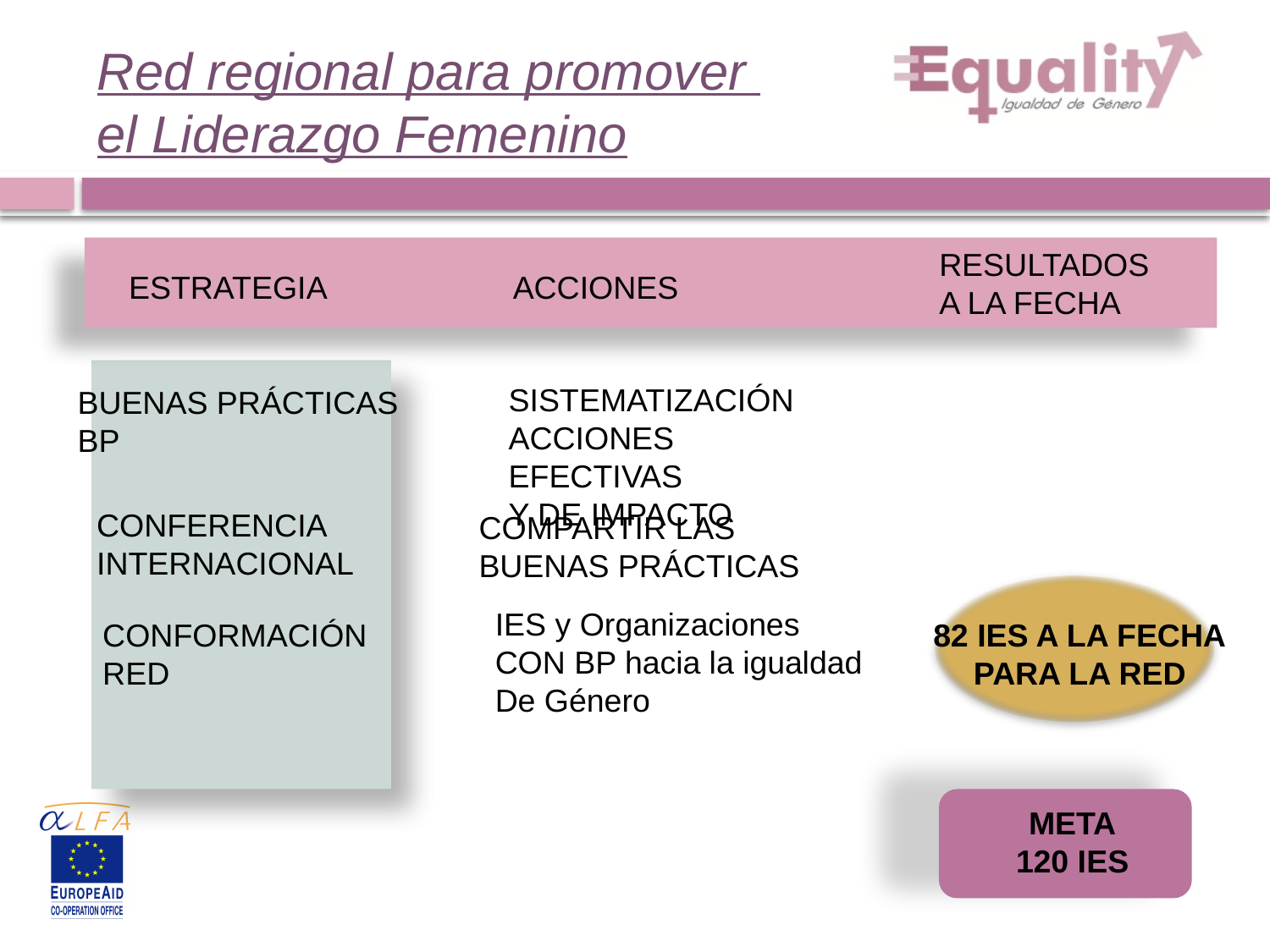

# Red regional para promover el Liderazgo Femenino

RESULTADOS
A LA FECHA
ACCIONES
ESTRATEGIA

SISTEMATIZACIÓN
ACCIONES EFECTIVAS
Y DE IMPACTO
BUENAS PRÁCTICAS
BP
CONFERENCIA
INTERNACIONAL
COMPARTIR LAS
BUENAS PRÁCTICAS

IES y Organizaciones
CON BP hacia la igualdad
De Género
CONFORMACIÓN
RED
82 IES A LA FECHA
PARA LA RED

META
120 IES